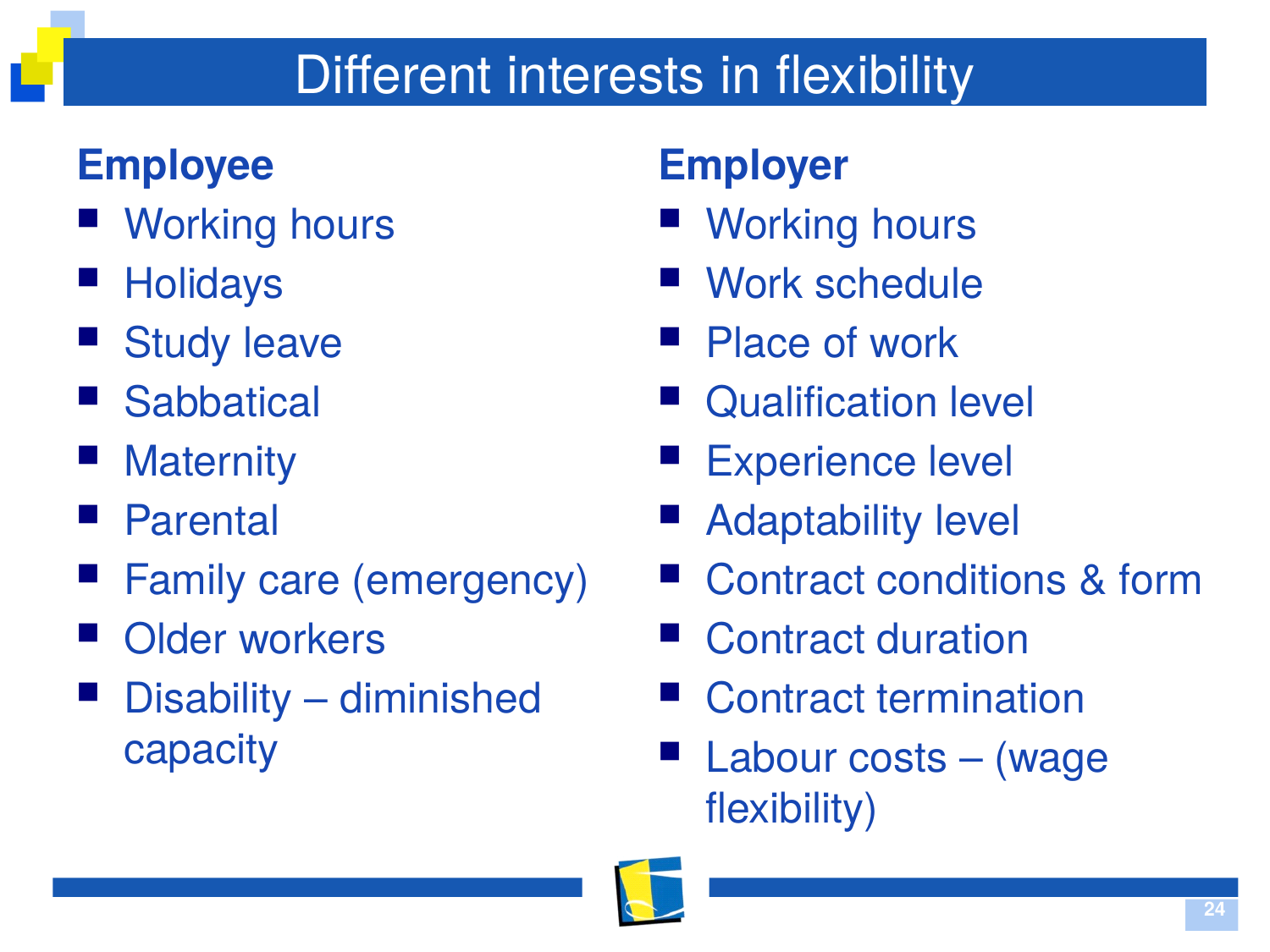

# Different interests in flexibility
Employee
Employer
Working hours
Holidays
Study leave
Sabbatical
Maternity
Parental
Family care (emergency)
Older workers
Disability – diminished capacity
Working hours
Work schedule
Place of work
Qualification level
Experience level
Adaptability level
Contract conditions & form
Contract duration
Contract termination
Labour costs – (wage flexibility)

24